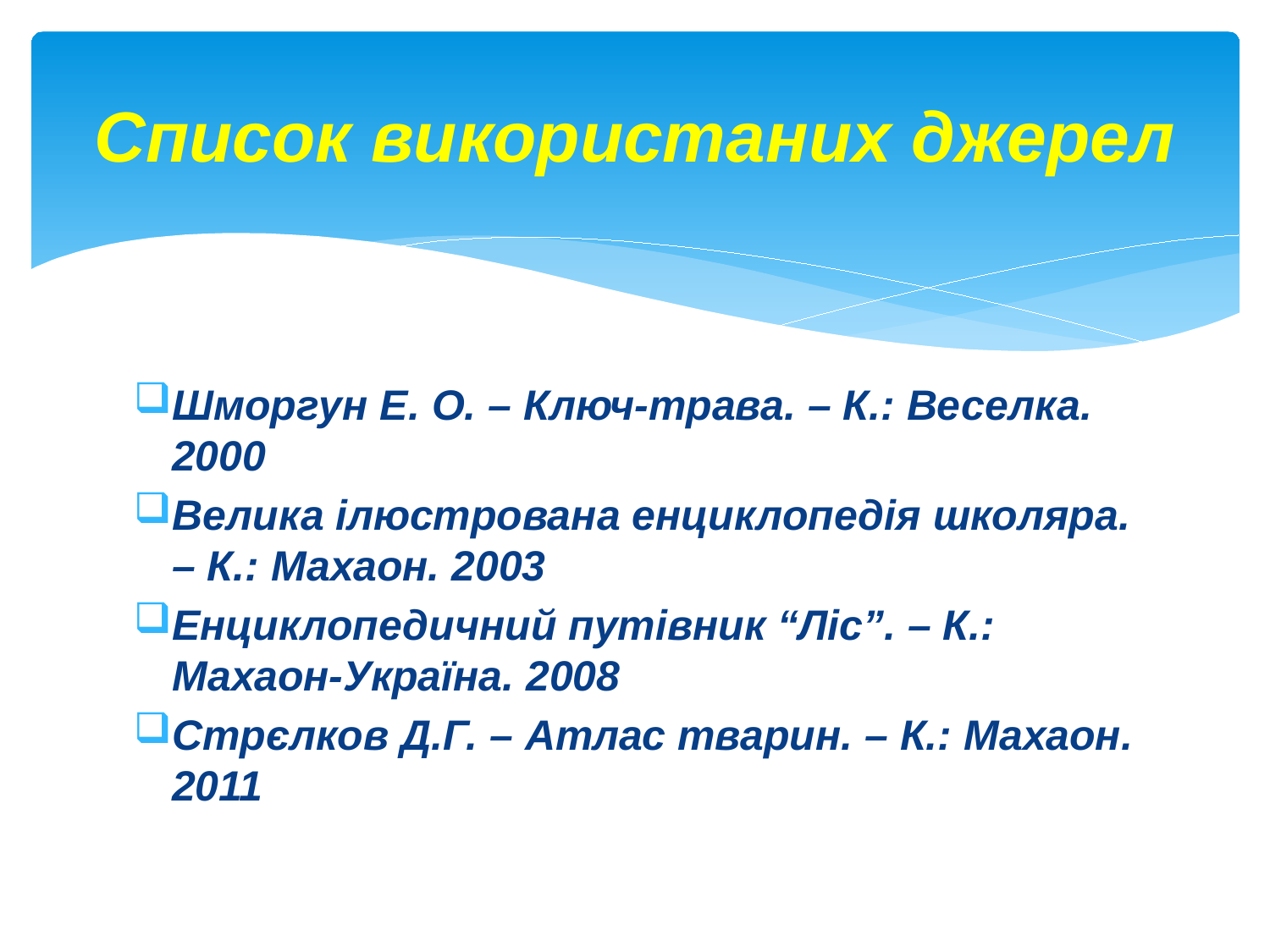

# Список використаних джерел
Шморгун Е. О. – Ключ-трава. – К.: Веселка. 2000
Велика ілюстрована енциклопедія школяра. – К.: Махаон. 2003
Енциклопедичний путівник “Ліс”. – К.: Махаон-Україна. 2008
Стрєлков Д.Г. – Атлас тварин. – К.: Махаон. 2011